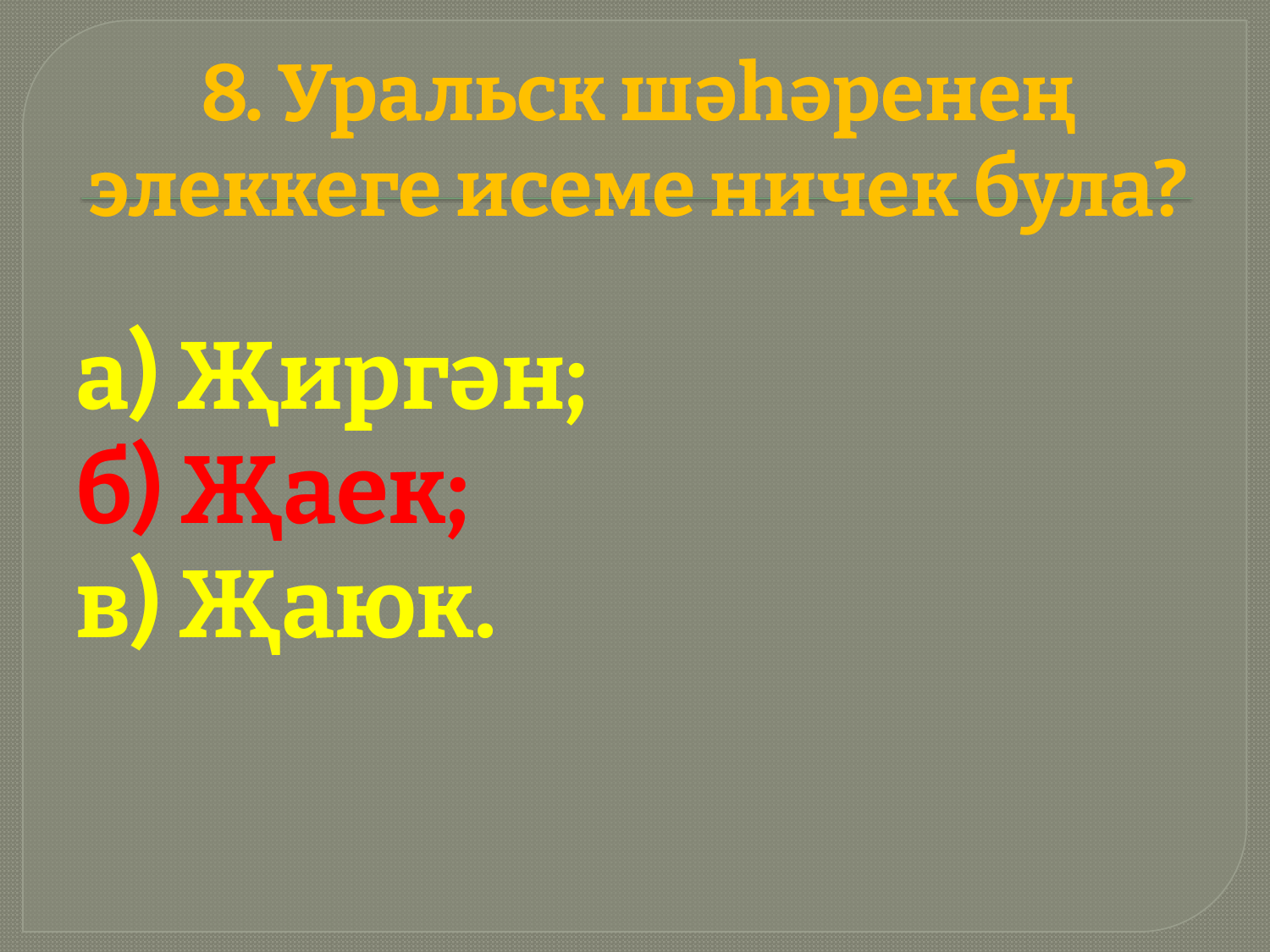

# 8. Уральск шәһәренең элеккеге исеме ничек була?
а) Җиргән;
б) Җаек;
в) Җаюк.